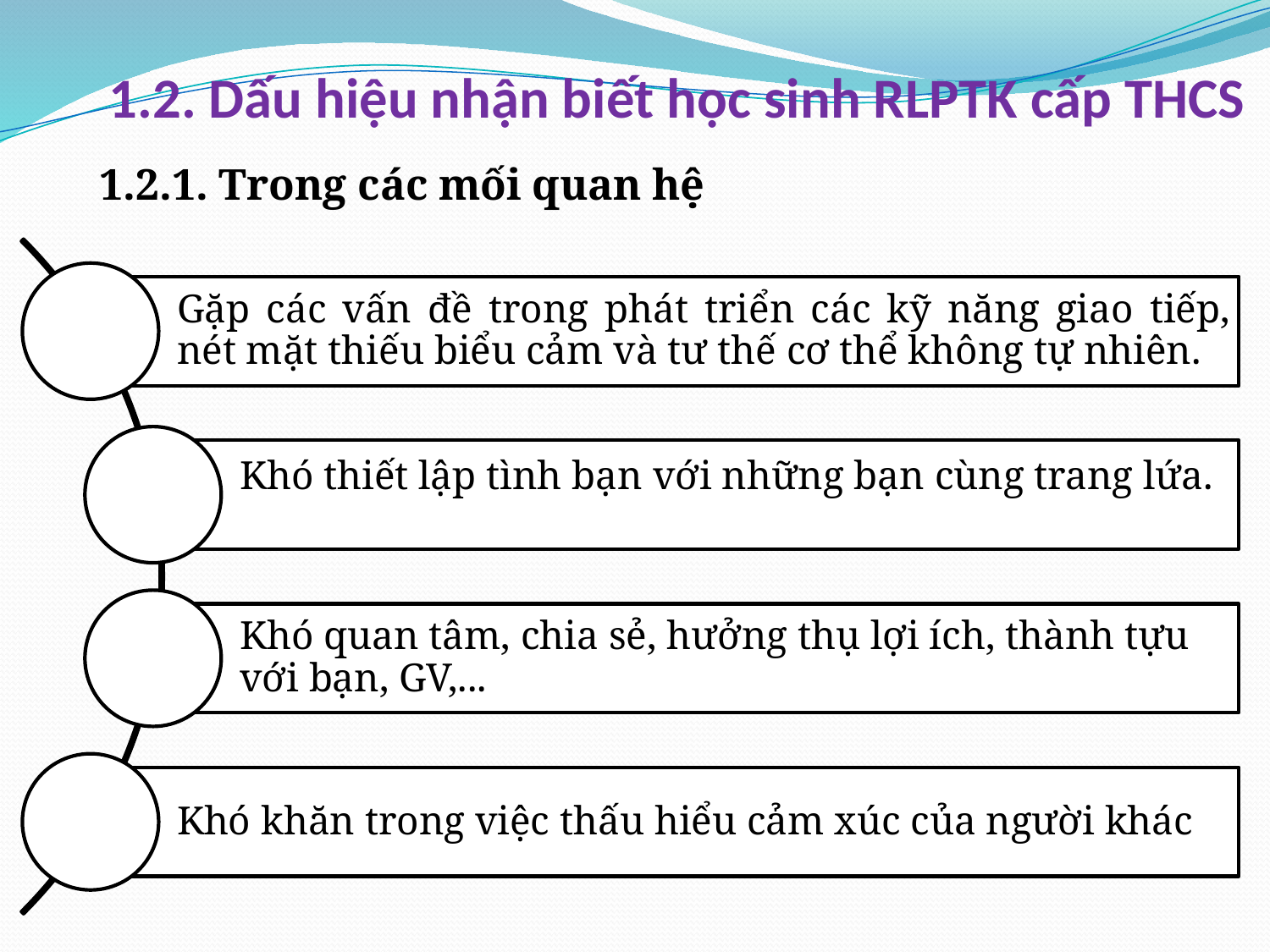

# 1.2. Dấu hiệu nhận biết học sinh RLPTK cấp THCS
1.2.1. Trong các mối quan hệ
Gặp các vấn đề trong phát triển các kỹ năng giao tiếp, nét mặt thiếu biểu cảm và tư thế cơ thể không tự nhiên.
Khó thiết lập tình bạn với những bạn cùng trang lứa.

Khó quan tâm, chia sẻ, hưởng thụ lợi ích, thành tựu với bạn, GV,...
Khó khăn trong việc thấu hiểu cảm xúc của người khác